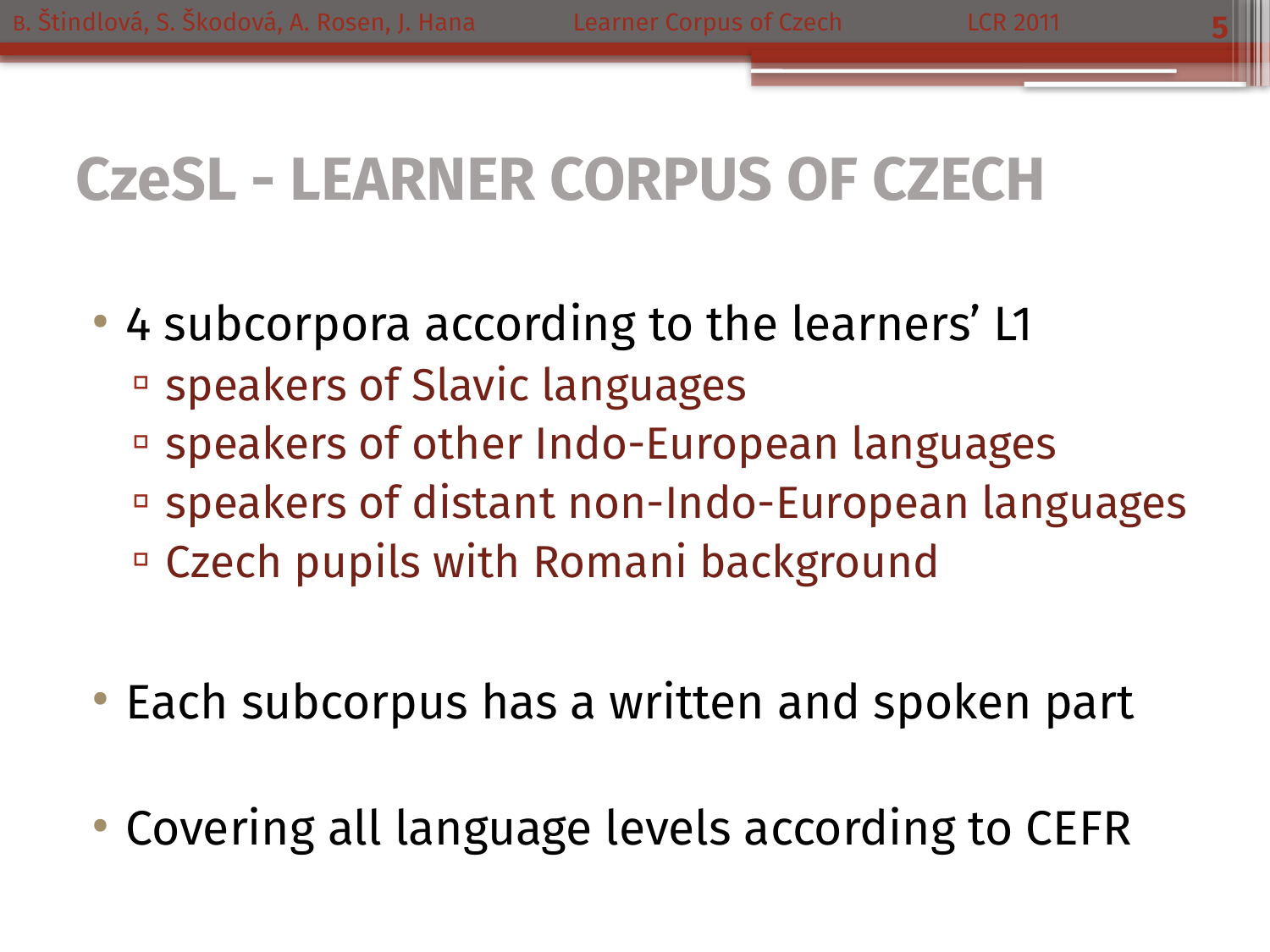

B. Štindlová, S. Škodová, A. Rosen, J. Hana	        Learner Corpus of Czech	          LCR 2011
5
# CzeSL - LEARNER CORPUS OF CZECH
4 subcorpora according to the learners’ L1
speakers of Slavic languages
speakers of other Indo-European languages
speakers of distant non-Indo-European languages
Czech pupils with Romani background

Each subcorpus has a written and spoken part

Covering all language levels according to CEFR